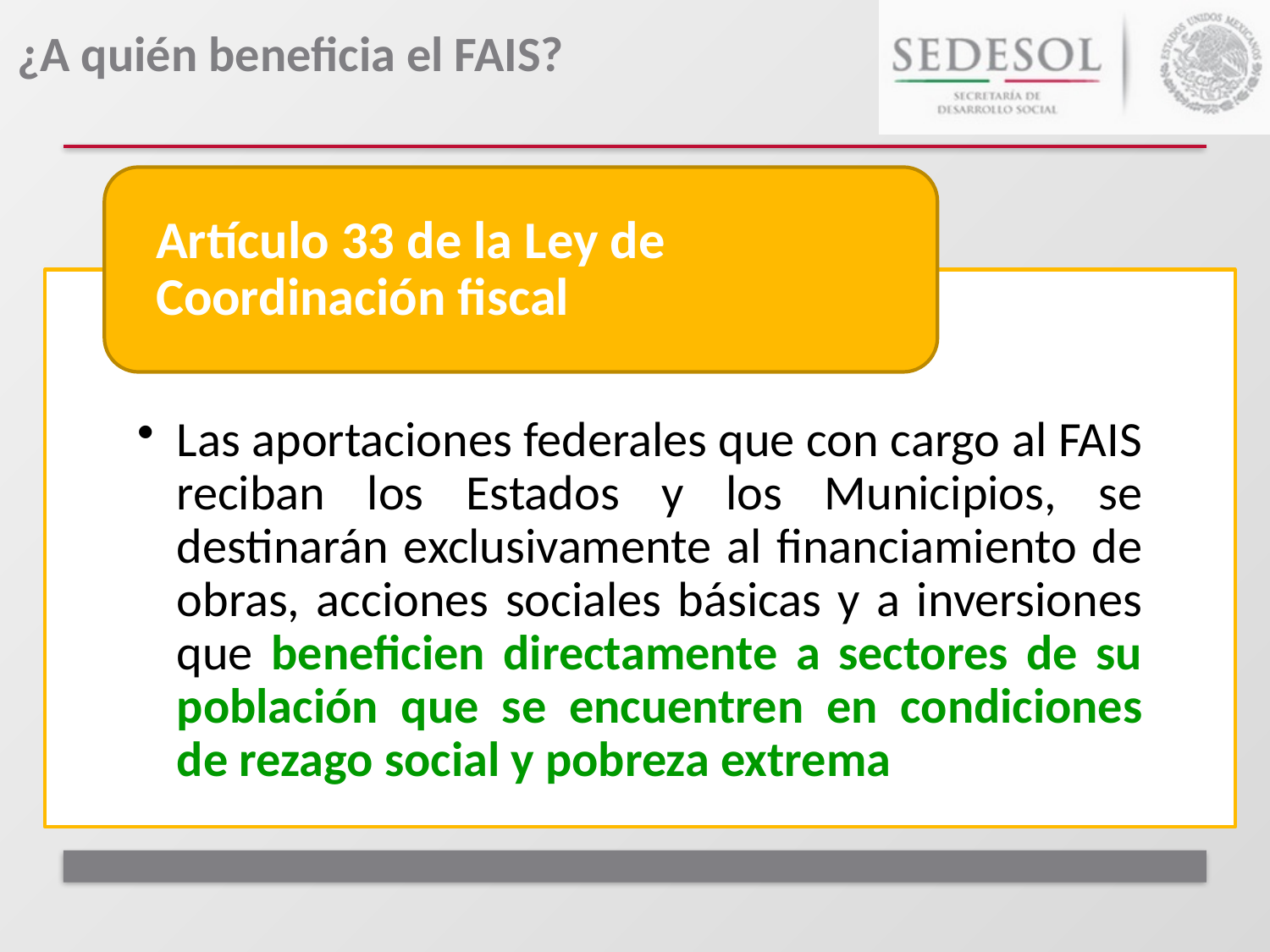

# ¿A quién beneficia el FAIS?
Las aportaciones federales que con cargo al FAIS reciban los Estados y los Municipios, se destinarán exclusivamente al financiamiento de obras, acciones sociales básicas y a inversiones que beneficien directamente a sectores de su población que se encuentren en condiciones de rezago social y pobreza extrema
Artículo 33 de la Ley de Coordinación fiscal